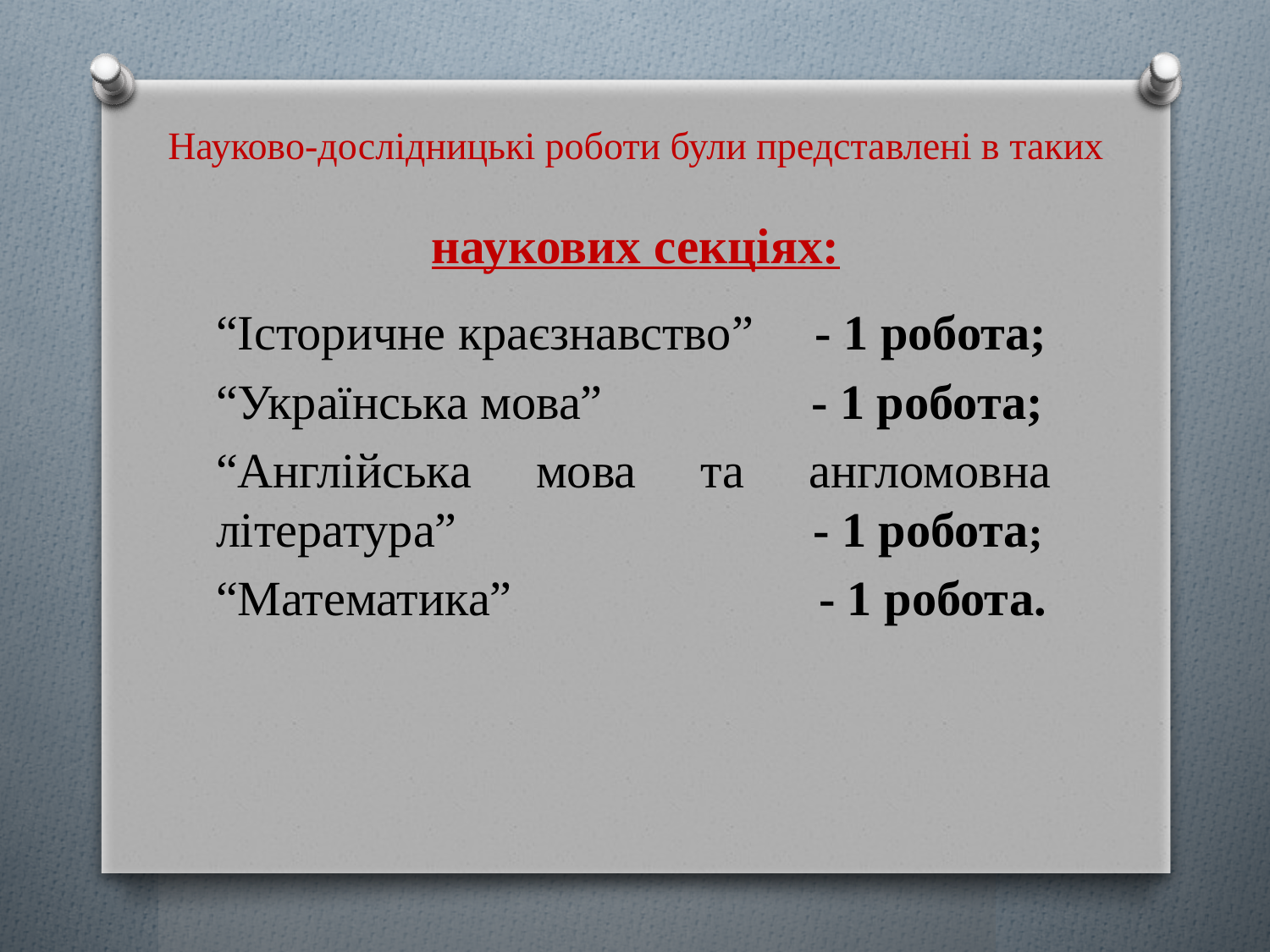

# Науково-дослідницькі роботи були представлені в таких наукових секціях:
“Історичне краєзнавство”     - 1 робота;
“Українська мова”                 - 1 робота;
“Англійська мова та англомовна література”                             - 1 робота;
“Математика”                         - 1 робота.